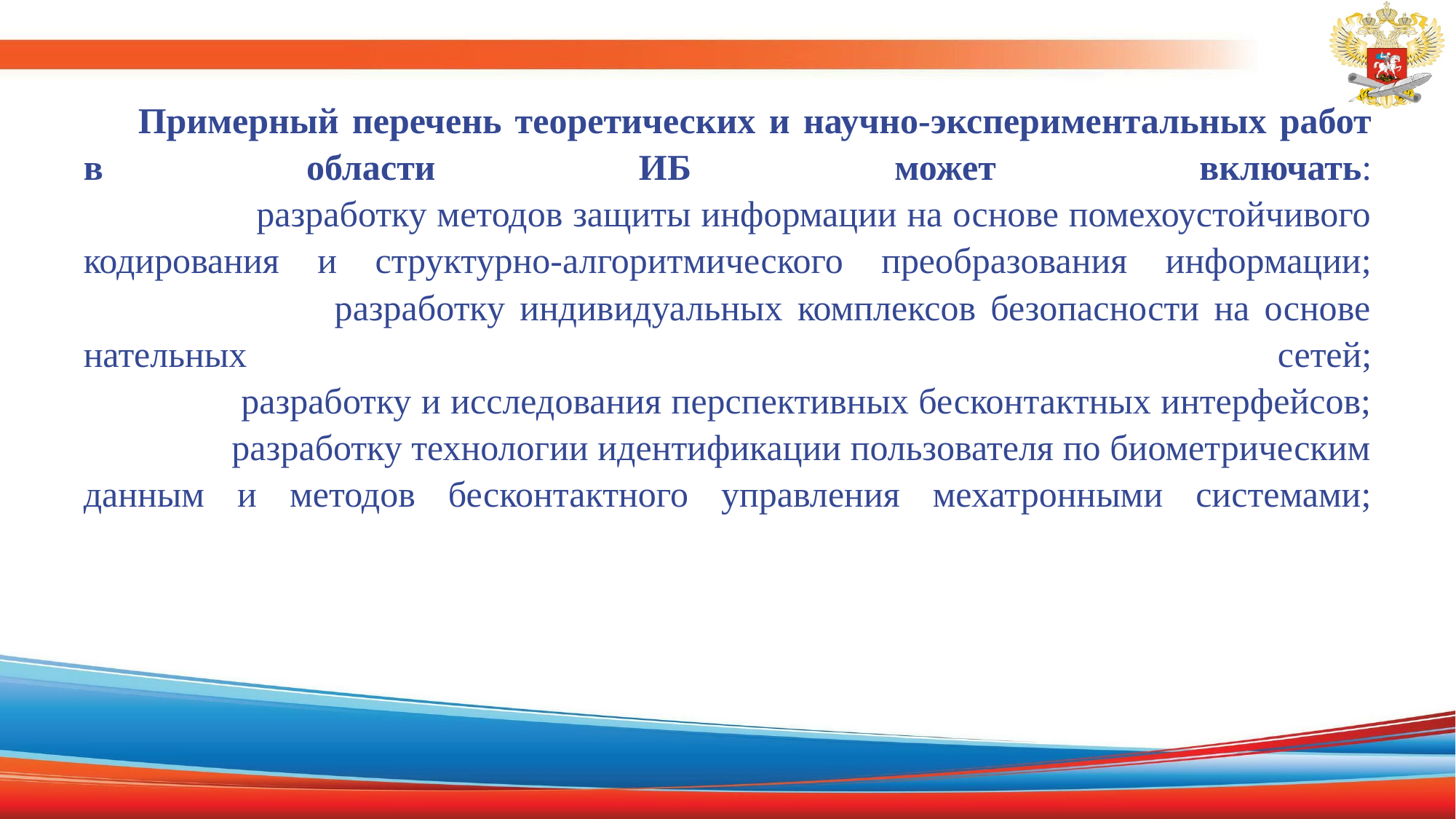

# Примерный перечень теоретических и научно-экспериментальных работ в области ИБ может включать: разработку методов защиты информации на основе помехоустойчивого кодирования и структурно-алгоритмического преобразования информации; разработку индивидуальных комплексов безопасности на основе нательных сетей; разработку и исследования перспективных бесконтактных интерфейсов; разработку технологии идентификации пользователя по биометрическим данным и методов бесконтактного управления мехатронными системами;